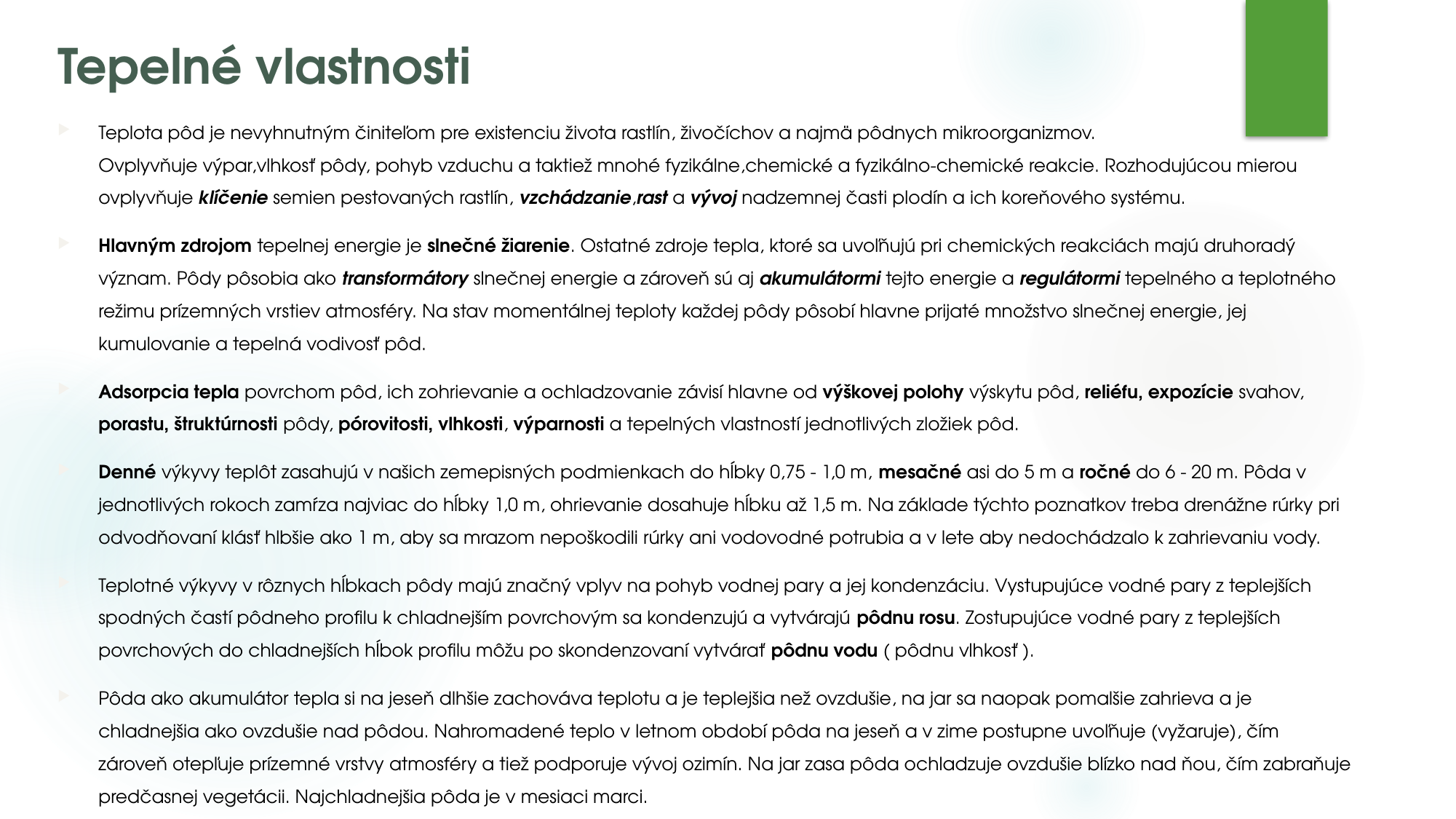

# Tepelné vlastnosti
Teplota pôd je nevyhnutným činiteľom pre existenciu života rastlín, živočíchov a najmä pôdnych mikroorganizmov.
Ovplyvňuje výpar,vlhkosť pôdy, pohyb vzduchu a taktiež mnohé fyzikálne,chemické a fyzikálno-chemické reakcie. Rozhodujúcou mierou ovplyvňuje klíčenie semien pestovaných rastlín, vzchádzanie,rast a vývoj nadzemnej časti plodín a ich koreňového systému.
Hlavným zdrojom tepelnej energie je slnečné žiarenie. Ostatné zdroje tepla, ktoré sa uvoľňujú pri chemických reakciách majú druhoradý význam. Pôdy pôsobia ako transformátory slnečnej energie a zároveň sú aj akumulátormi tejto energie a regulátormi tepelného a teplotného režimu prízemných vrstiev atmosféry. Na stav momentálnej teploty každej pôdy pôsobí hlavne prijaté množstvo slnečnej energie, jej kumulovanie a tepelná vodivosť pôd.
Adsorpcia tepla povrchom pôd, ich zohrievanie a ochladzovanie závisí hlavne od výškovej polohy výskytu pôd, reliéfu, expozície svahov, porastu, štruktúrnosti pôdy, pórovitosti, vlhkosti, výparnosti a tepelných vlastností jednotlivých zložiek pôd.
Denné výkyvy teplôt zasahujú v našich zemepisných podmienkach do hĺbky 0,75 - 1,0 m, mesačné asi do 5 m a ročné do 6 - 20 m. Pôda v jednotlivých rokoch zamŕza najviac do hĺbky 1,0 m, ohrievanie dosahuje hĺbku až 1,5 m. Na základe týchto poznatkov treba drenážne rúrky pri odvodňovaní klásť hlbšie ako 1 m, aby sa mrazom nepoškodili rúrky ani vodovodné potrubia a v lete aby nedochádzalo k zahrievaniu vody.
Teplotné výkyvy v rôznych hĺbkach pôdy majú značný vplyv na pohyb vodnej pary a jej kondenzáciu. Vystupujúce vodné pary z teplejších spodných častí pôdneho profilu k chladnejším povrchovým sa kondenzujú a vytvárajú pôdnu rosu. Zostupujúce vodné pary z teplejších povrchových do chladnejších hĺbok profilu môžu po skondenzovaní vytvárať pôdnu vodu ( pôdnu vlhkosť ).
Pôda ako akumulátor tepla si na jeseň dlhšie zachováva teplotu a je teplejšia než ovzdušie, na jar sa naopak pomalšie zahrieva a je chladnejšia ako ovzdušie nad pôdou. Nahromadené teplo v letnom období pôda na jeseň a v zime postupne uvoľňuje (vyžaruje), čím zároveň otepľuje prízemné vrstvy atmosféry a tiež podporuje vývoj ozimín. Na jar zasa pôda ochladzuje ovzdušie blízko nad ňou, čím zabraňuje predčasnej vegetácii. Najchladnejšia pôda je v mesiaci marci.